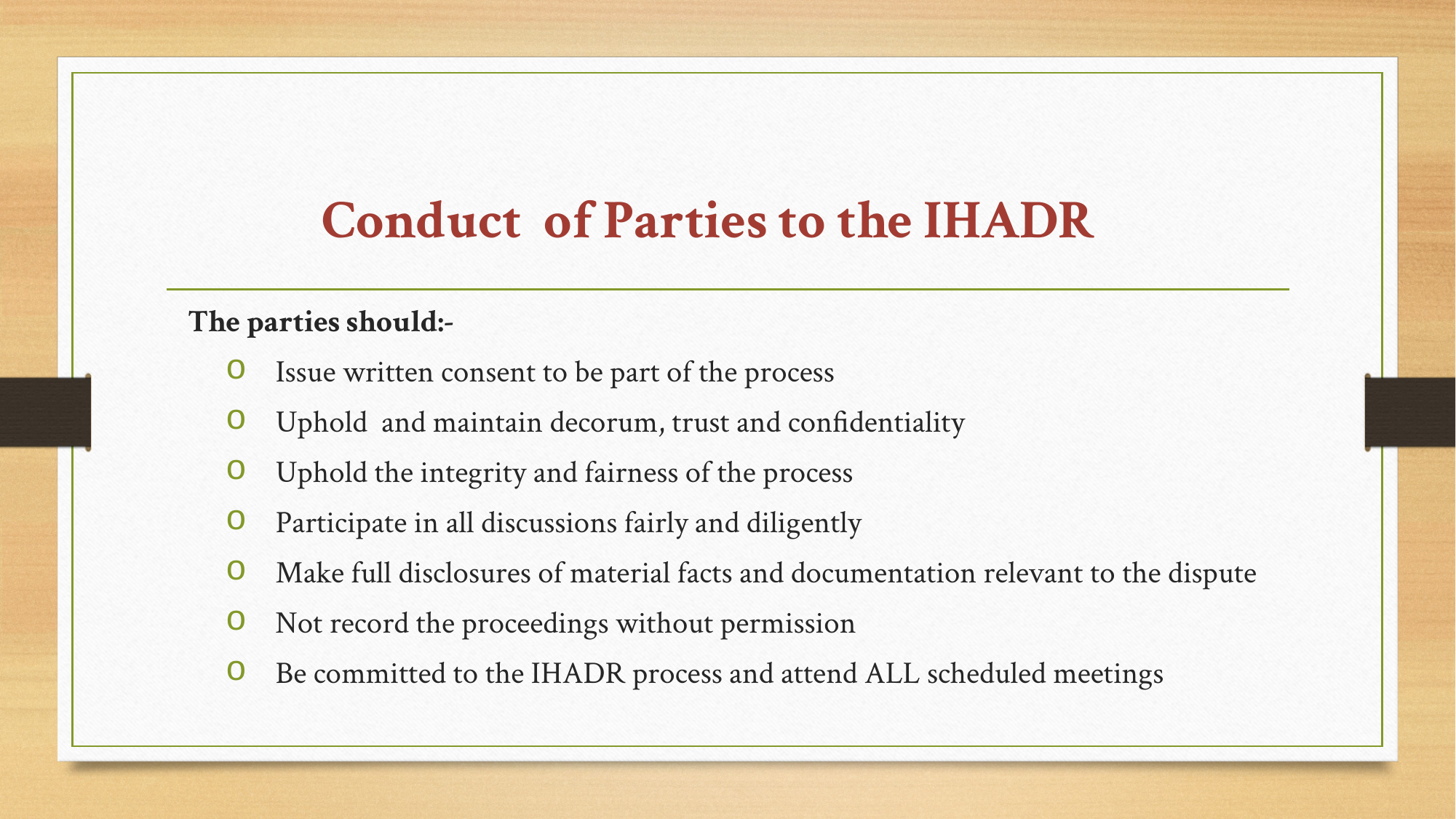

# Conduct  of Parties to the IHADR
The parties should:-
Issue written consent to be part of the process
Uphold  and maintain decorum, trust and confidentiality
Uphold the integrity and fairness of the process
Participate in all discussions fairly and diligently
Make full disclosures of material facts and documentation relevant to the dispute
Not record the proceedings without permission
Be committed to the IHADR process and attend ALL scheduled meetings